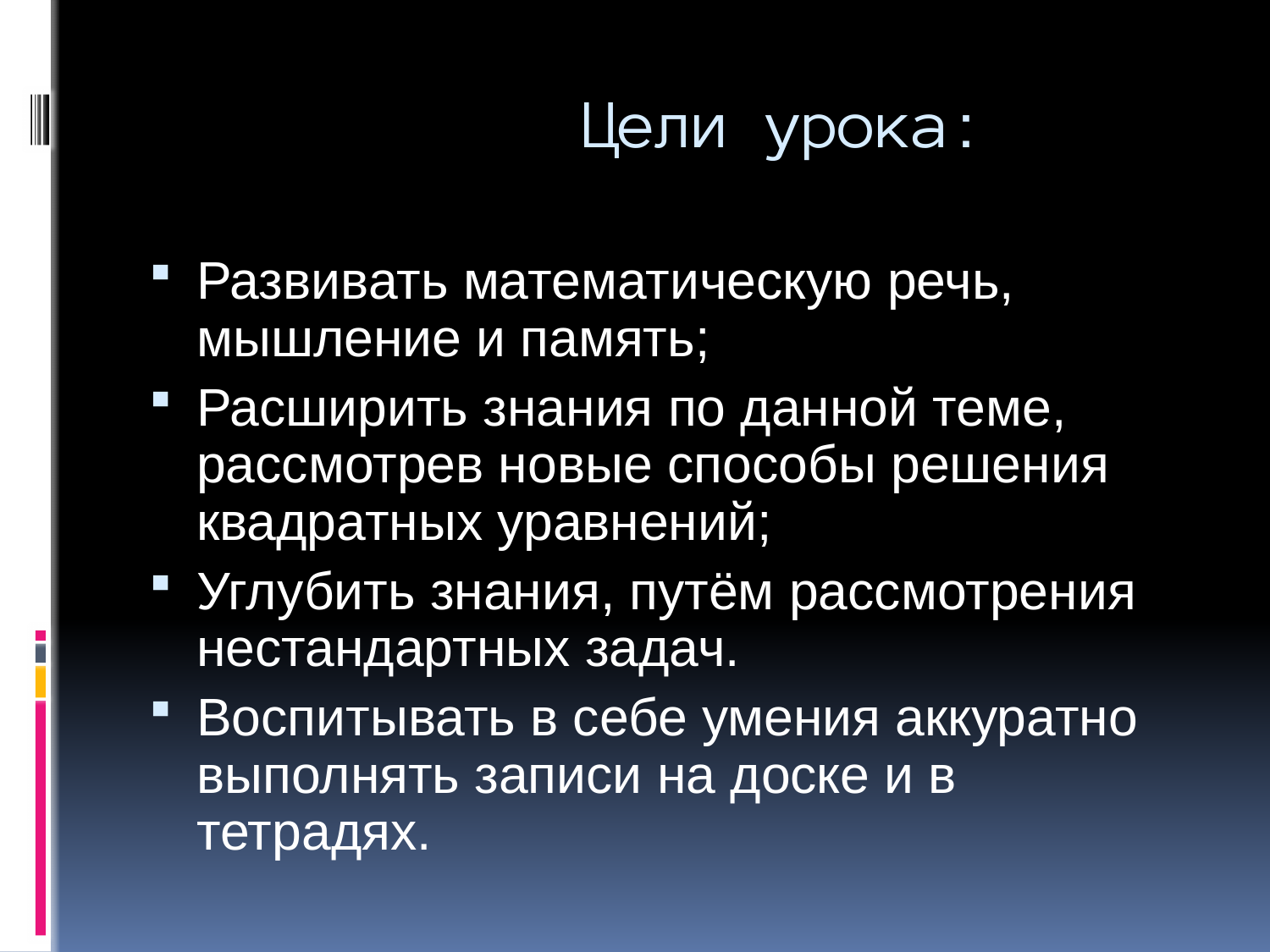

# Цели урока:
Развивать математическую речь, мышление и память;
Расширить знания по данной теме, рассмотрев новые способы решения квадратных уравнений;
Углубить знания, путём рассмотрения нестандартных задач.
Воспитывать в себе умения аккуратно выполнять записи на доске и в тетрадях.